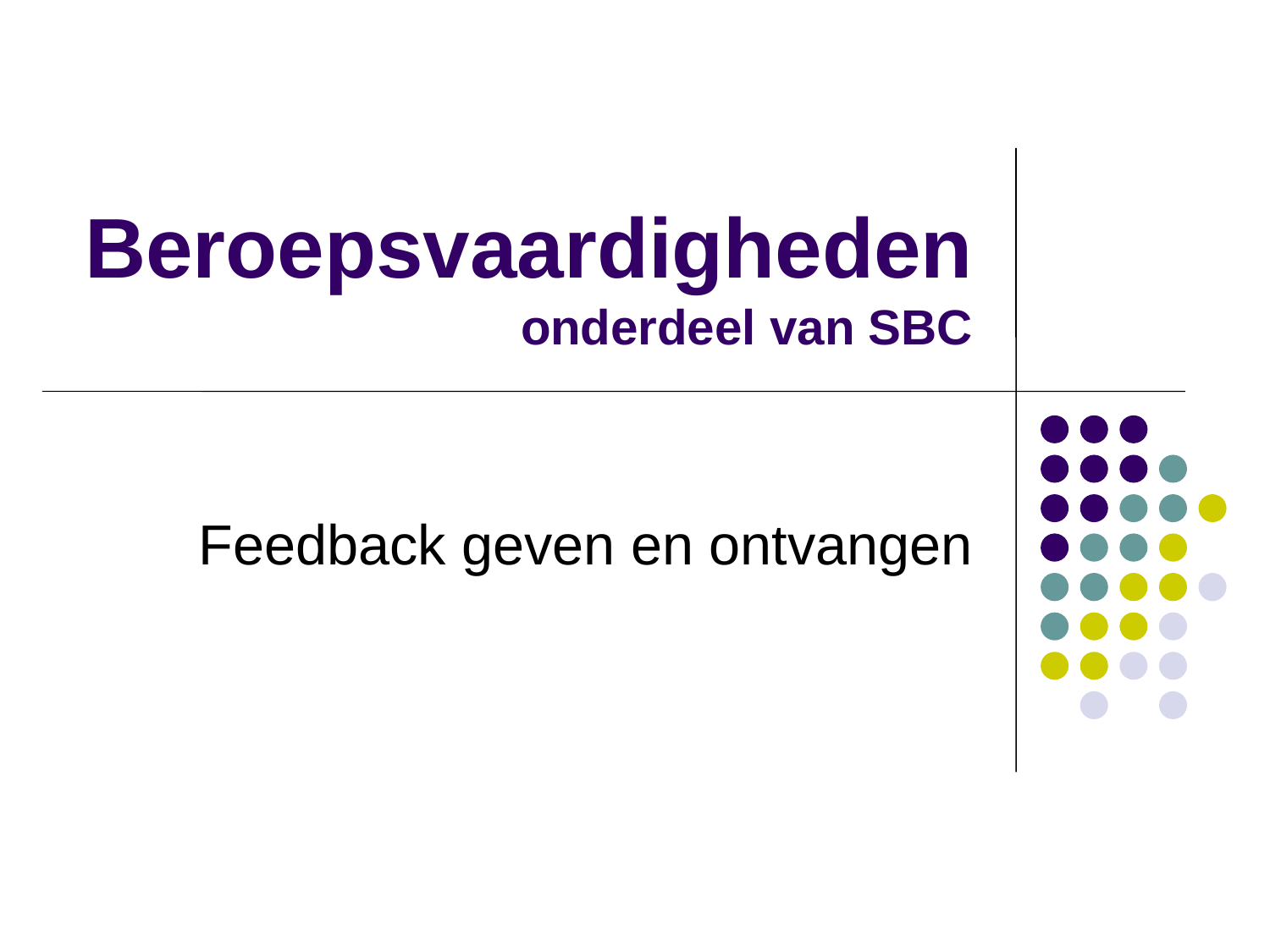

# Beroepsvaardigheden onderdeel van SBC

Feedback geven en ontvangen